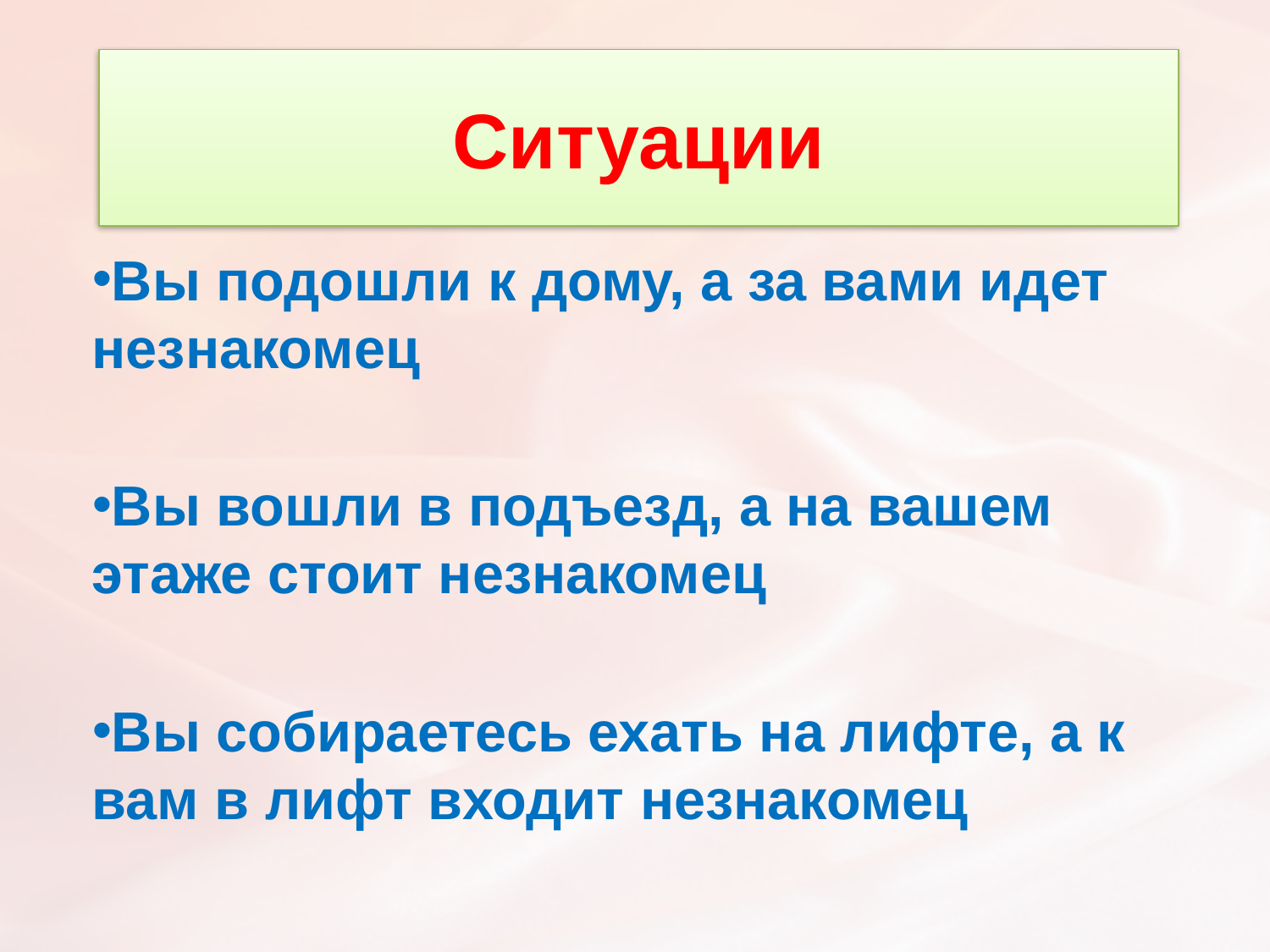

# Ситуации
Вы подошли к дому, а за вами идет незнакомец

Вы вошли в подъезд, а на вашем этаже стоит незнакомец

Вы собираетесь ехать на лифте, а к вам в лифт входит незнакомец